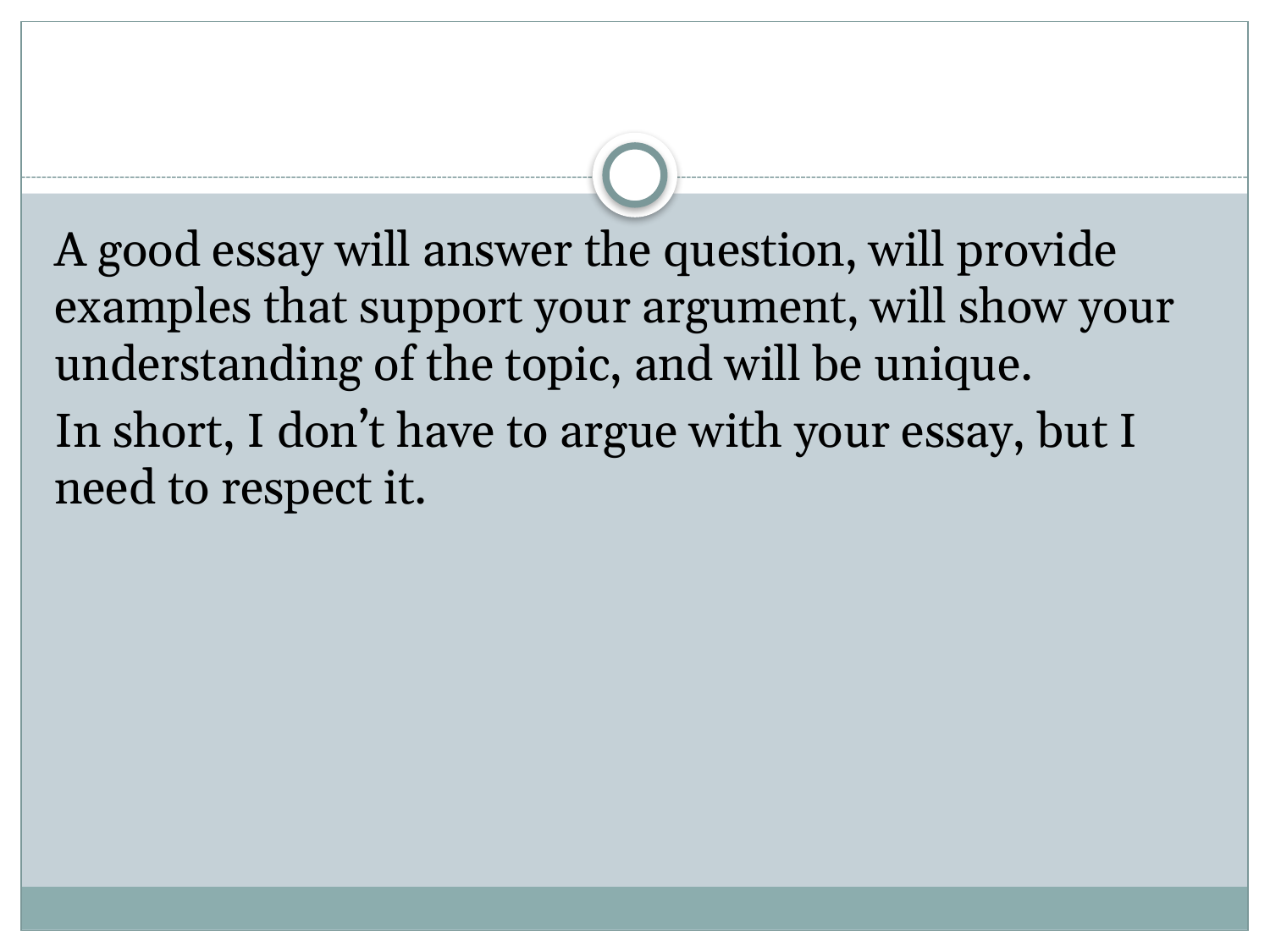

#
A good essay will answer the question, will provide examples that support your argument, will show your understanding of the topic, and will be unique.
In short, I don’t have to argue with your essay, but I need to respect it.